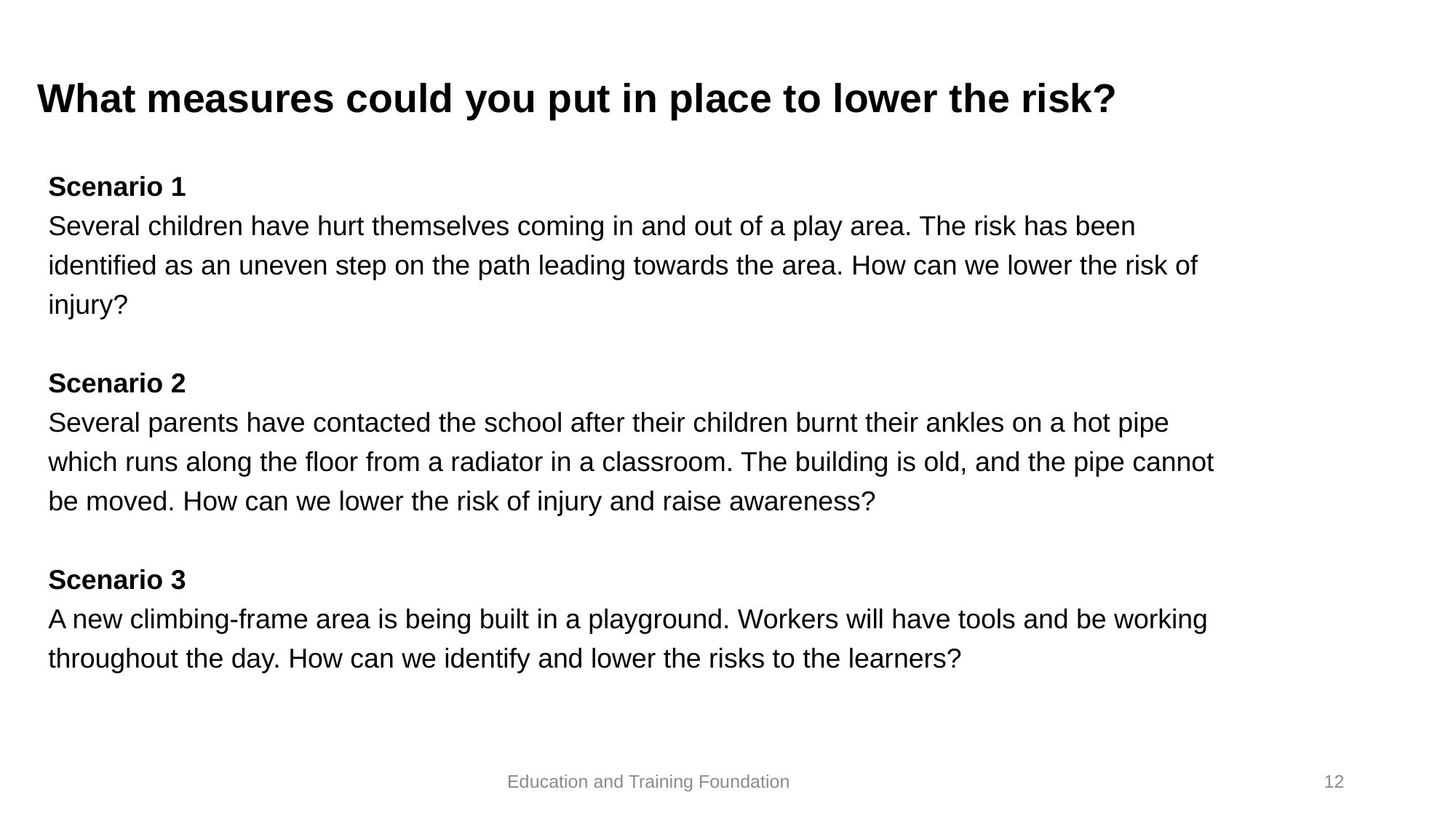

# What measures could you put in place to lower the risk?
Scenario 1
Several children have hurt themselves coming in and out of a play area. The risk has been identified as an uneven step on the path leading towards the area. How can we lower the risk of injury?

Scenario 2
Several parents have contacted the school after their children burnt their ankles on a hot pipe which runs along the floor from a radiator in a classroom. The building is old, and the pipe cannot be moved. How can we lower the risk of injury and raise awareness?

Scenario 3
A new climbing-frame area is being built in a playground. Workers will have tools and be working throughout the day. How can we identify and lower the risks to the learners?
12
Education and Training Foundation